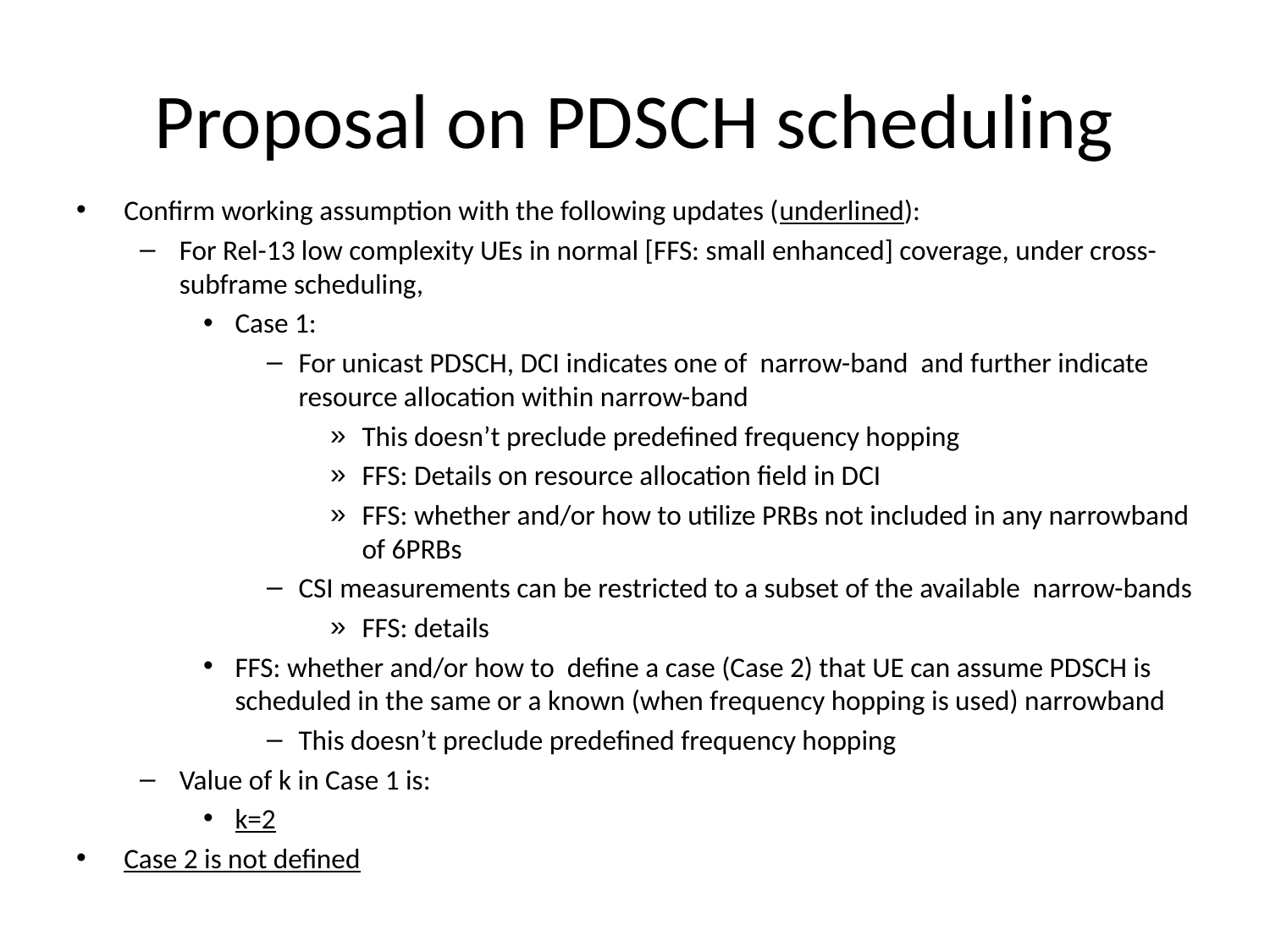

# Proposal on PDSCH scheduling
Confirm working assumption with the following updates (underlined):
For Rel-13 low complexity UEs in normal [FFS: small enhanced] coverage, under cross-subframe scheduling,
Case 1:
For unicast PDSCH, DCI indicates one of  narrow-band  and further indicate resource allocation within narrow-band
This doesn’t preclude predefined frequency hopping
FFS: Details on resource allocation field in DCI
FFS: whether and/or how to utilize PRBs not included in any narrowband of 6PRBs
CSI measurements can be restricted to a subset of the available  narrow-bands
FFS: details
FFS: whether and/or how to  define a case (Case 2) that UE can assume PDSCH is scheduled in the same or a known (when frequency hopping is used) narrowband
This doesn’t preclude predefined frequency hopping
Value of k in Case 1 is:
k=2
Case 2 is not defined